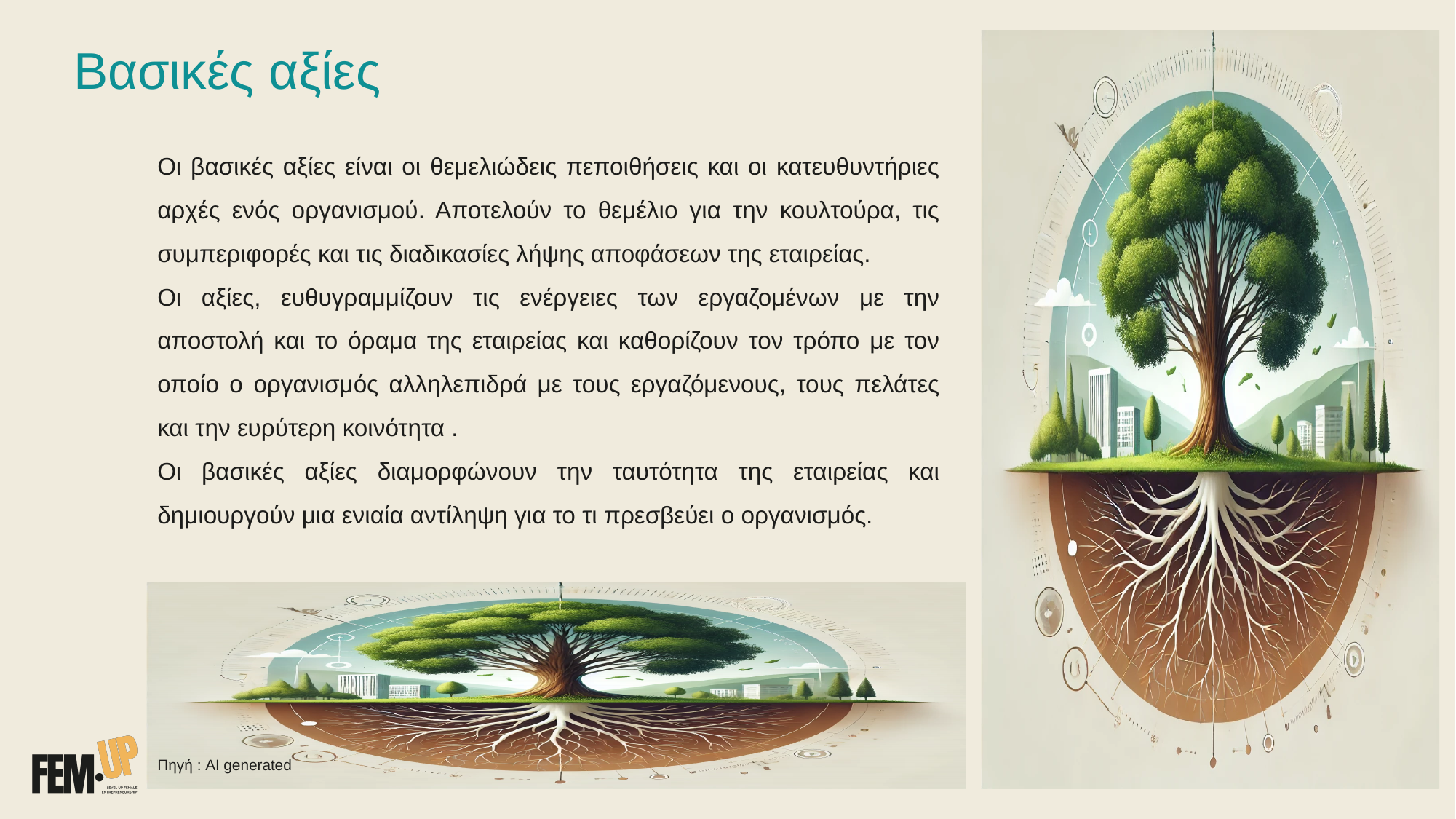

# Βασικές αξίες

Οι βασικές αξίες είναι οι θεμελιώδεις πεποιθήσεις και οι κατευθυντήριες αρχές ενός οργανισμού. Αποτελούν το θεμέλιο για την κουλτούρα, τις συμπεριφορές και τις διαδικασίες λήψης αποφάσεων της εταιρείας.
Οι αξίες, ευθυγραμμίζουν τις ενέργειες των εργαζομένων με την αποστολή και το όραμα της εταιρείας και καθορίζουν τον τρόπο με τον οποίο ο οργανισμός αλληλεπιδρά με τους εργαζόμενους, τους πελάτες και την ευρύτερη κοινότητα .
Οι βασικές αξίες διαμορφώνουν την ταυτότητα της εταιρείας και δημιουργούν μια ενιαία αντίληψη για το τι πρεσβεύει ο οργανισμός.
Πηγή : AI generated